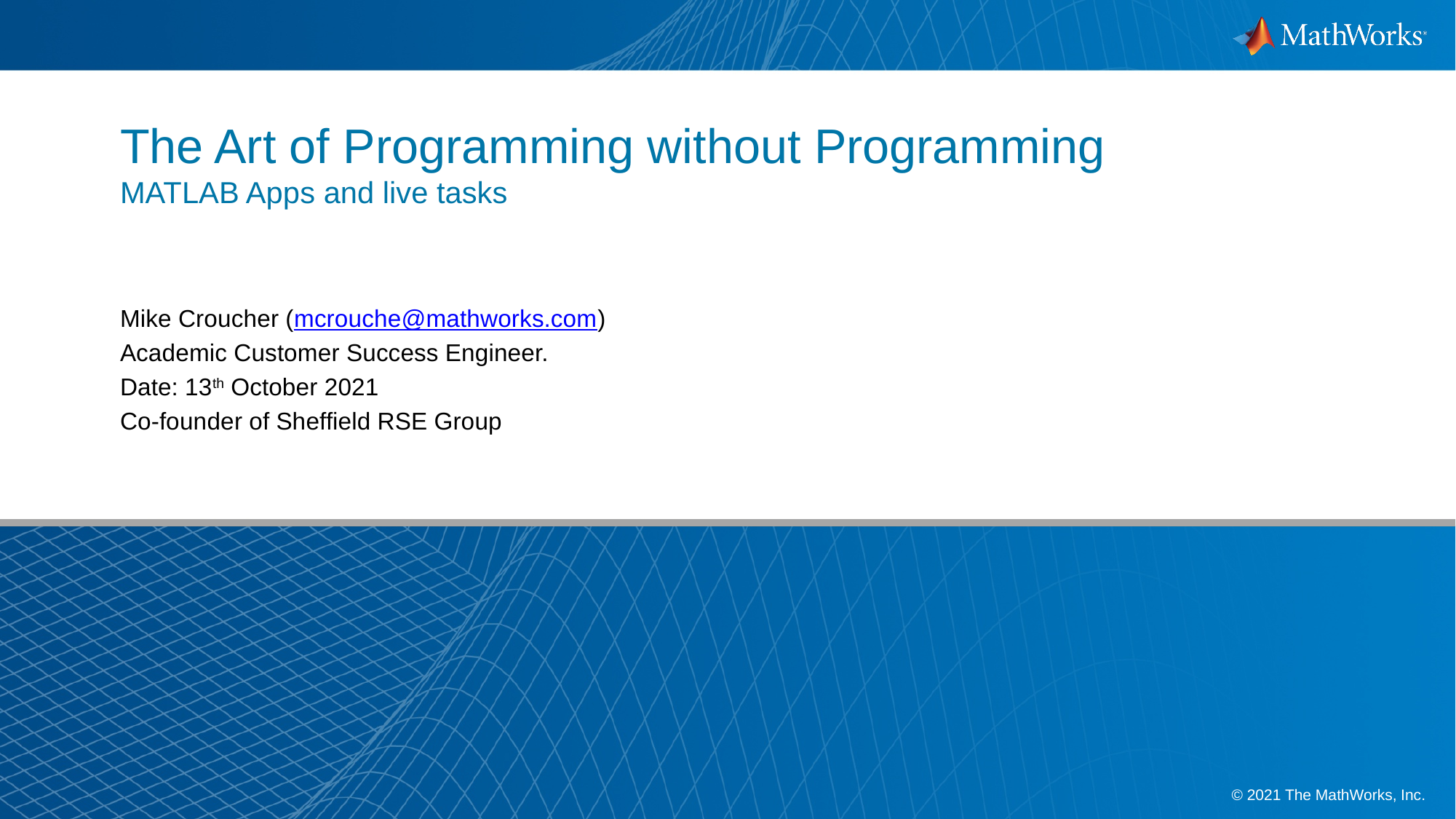

# The Art of Programming without Programming MATLAB Apps and live tasks
Mike Croucher (mcrouche@mathworks.com)
Academic Customer Success Engineer.
Date: 13th October 2021
Co-founder of Sheffield RSE Group